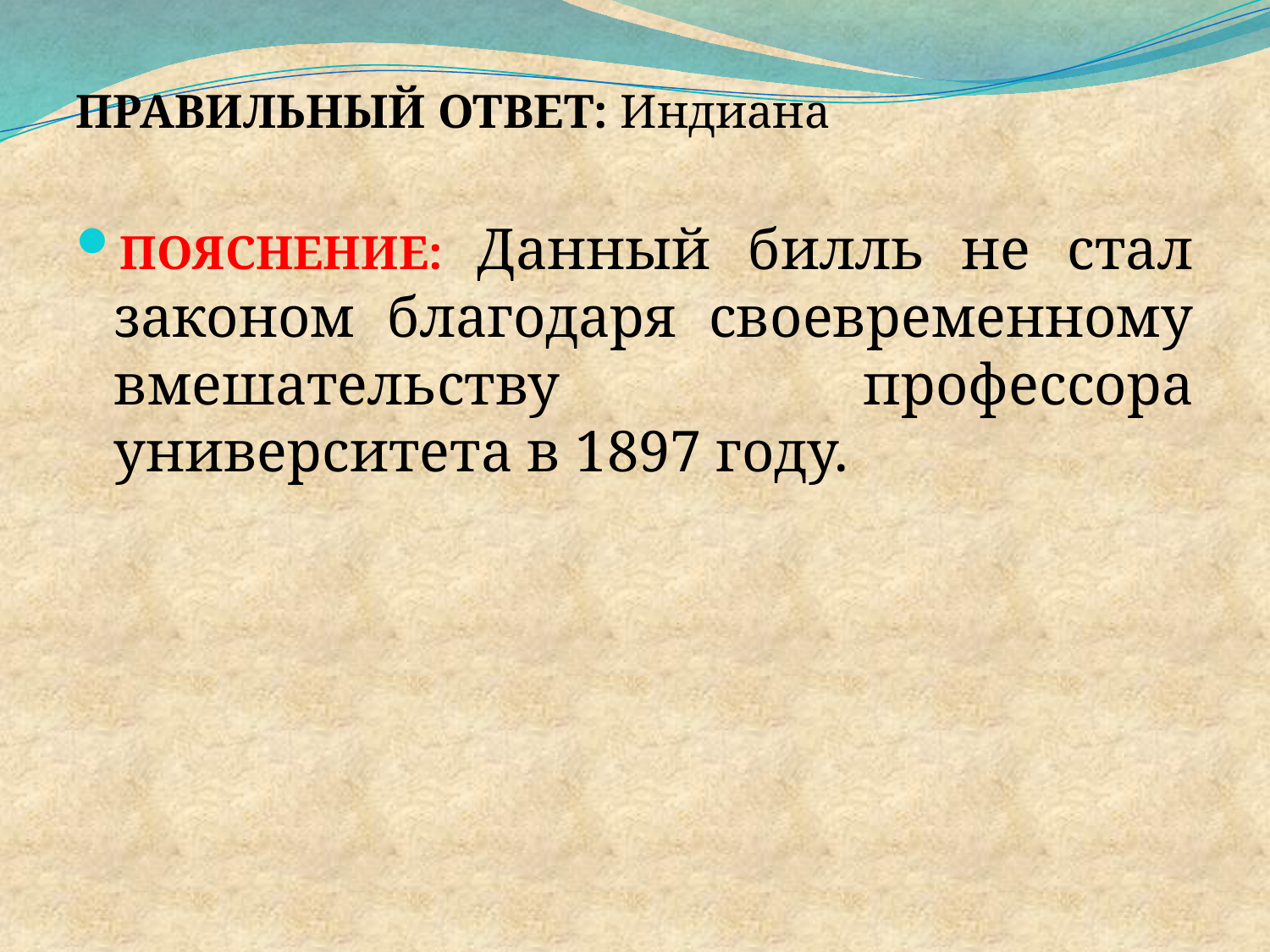

ПРАВИЛЬНЫЙ ОТВЕТ: Индиана

ПОЯСНЕНИЕ: Данный билль не стал законом благодаря своевременному вмешательству профессора университета в 1897 году.